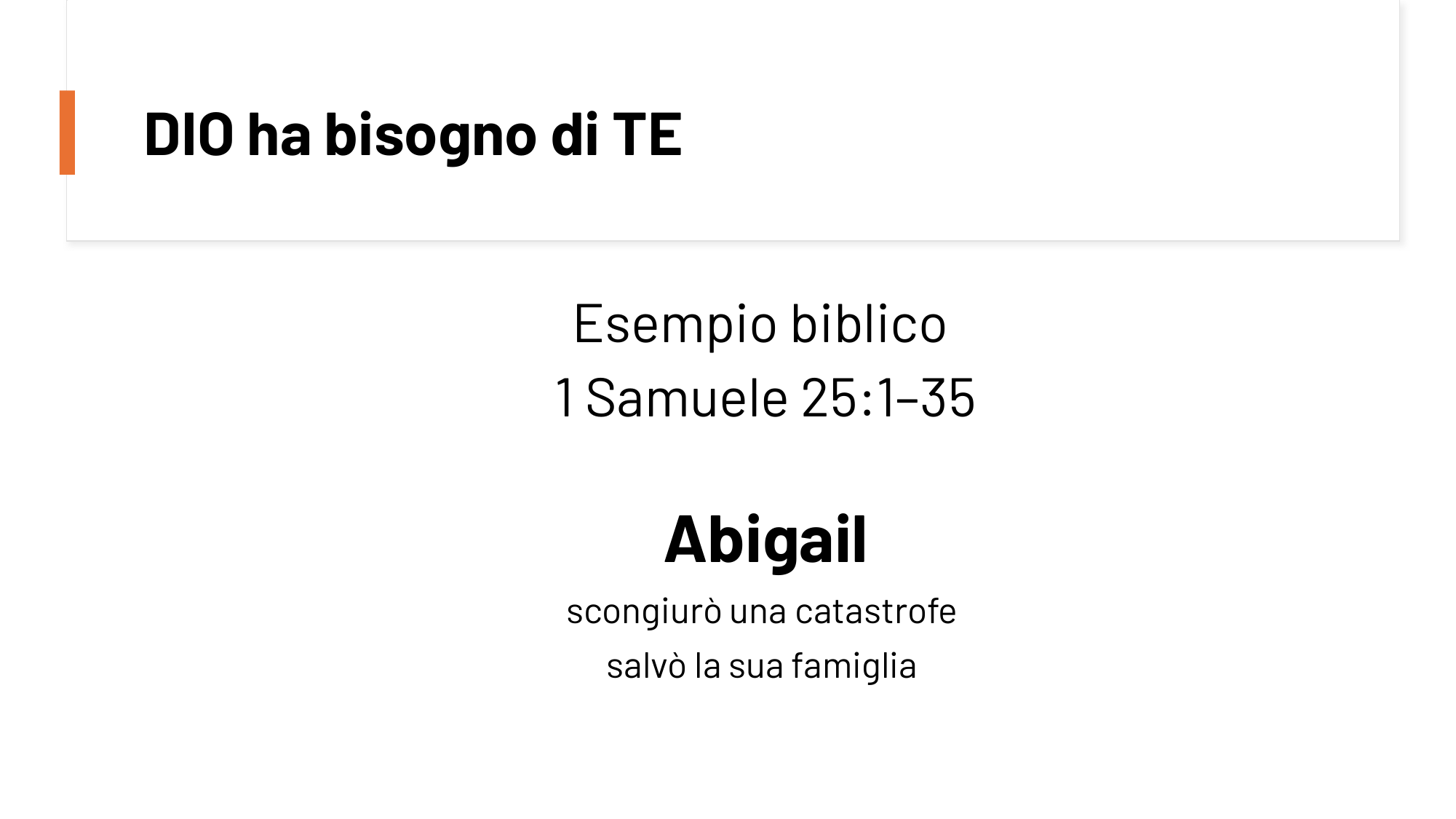

# DIO ha bisogno di TE

Esempio biblico
1 Samuele 25:1–35

Abigail
scongiurò una catastrofe
salvò la sua famiglia